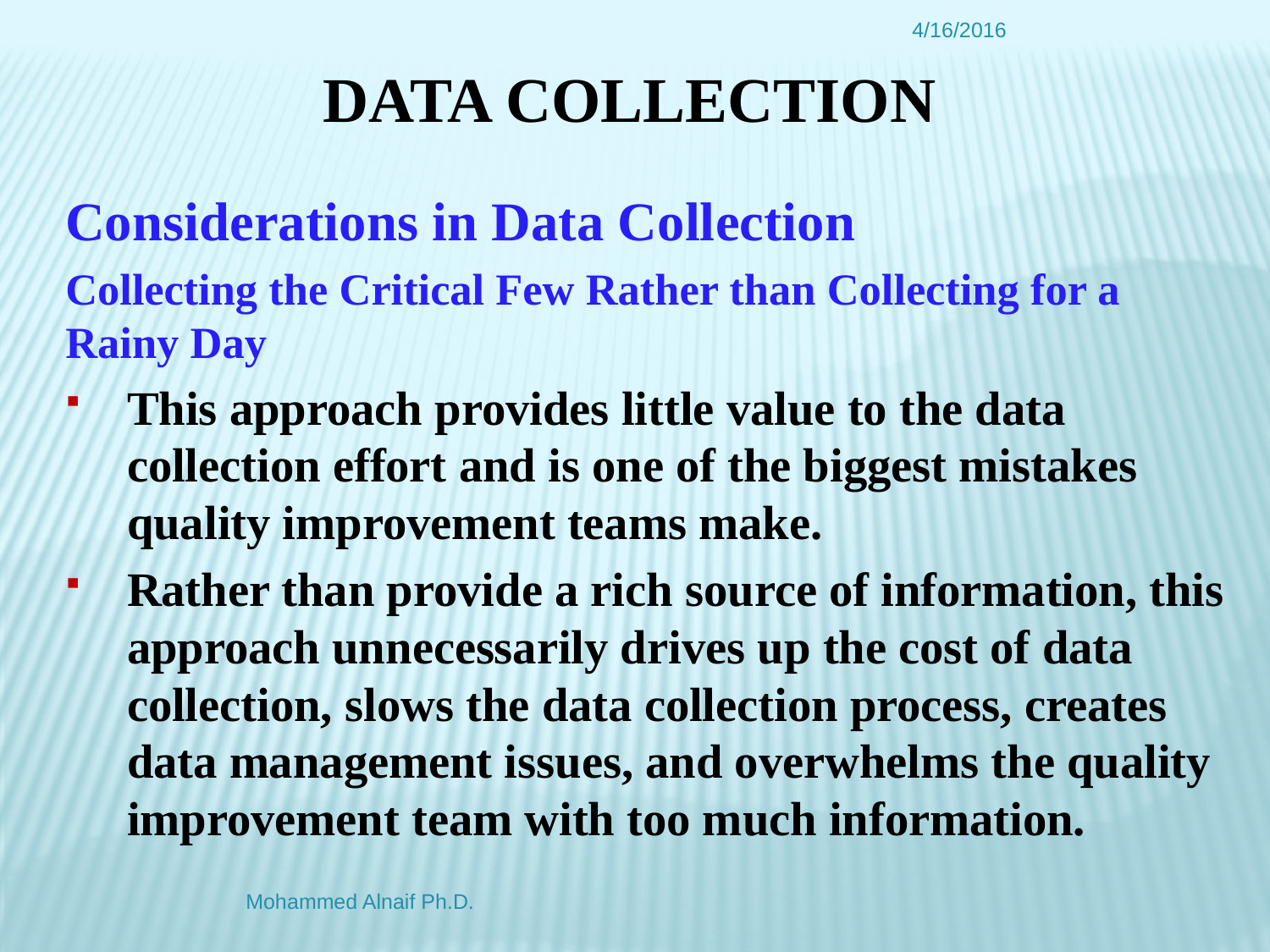

4/16/2016
# Data Collection
Considerations in Data Collection
Collecting the Critical Few Rather than Collecting for a Rainy Day
This approach provides little value to the data collection effort and is one of the biggest mistakes quality improvement teams make.
Rather than provide a rich source of information, this approach unnecessarily drives up the cost of data collection, slows the data collection process, creates data management issues, and overwhelms the quality improvement team with too much information.
Mohammed Alnaif Ph.D.
18